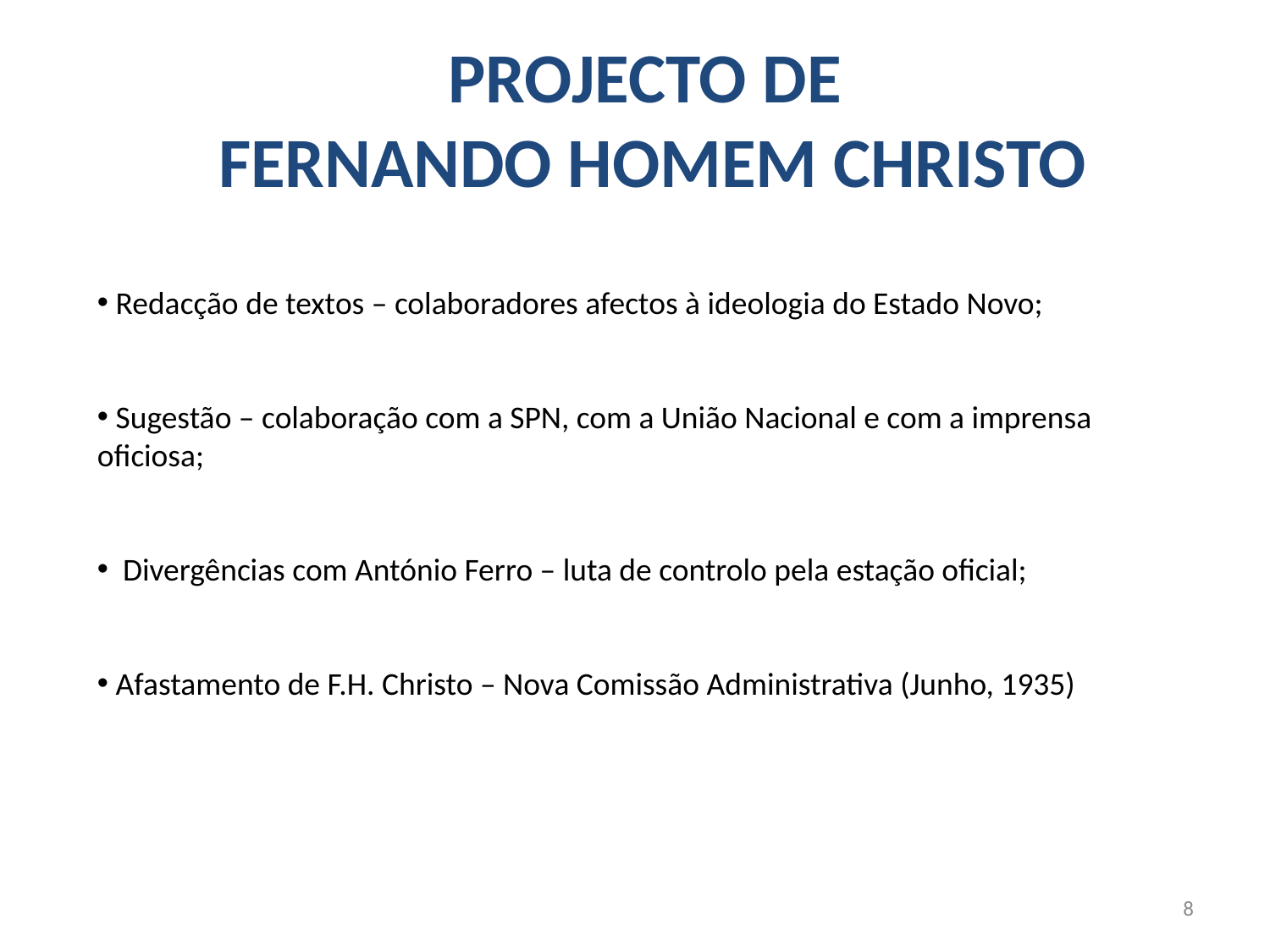

PROJECTO DE
 FERNANDO HOMEM CHRISTO
 Redacção de textos – colaboradores afectos à ideologia do Estado Novo;

 Sugestão – colaboração com a SPN, com a União Nacional e com a imprensa oficiosa;

  Divergências com António Ferro – luta de controlo pela estação oficial;

 Afastamento de F.H. Christo – Nova Comissão Administrativa (Junho, 1935)
8